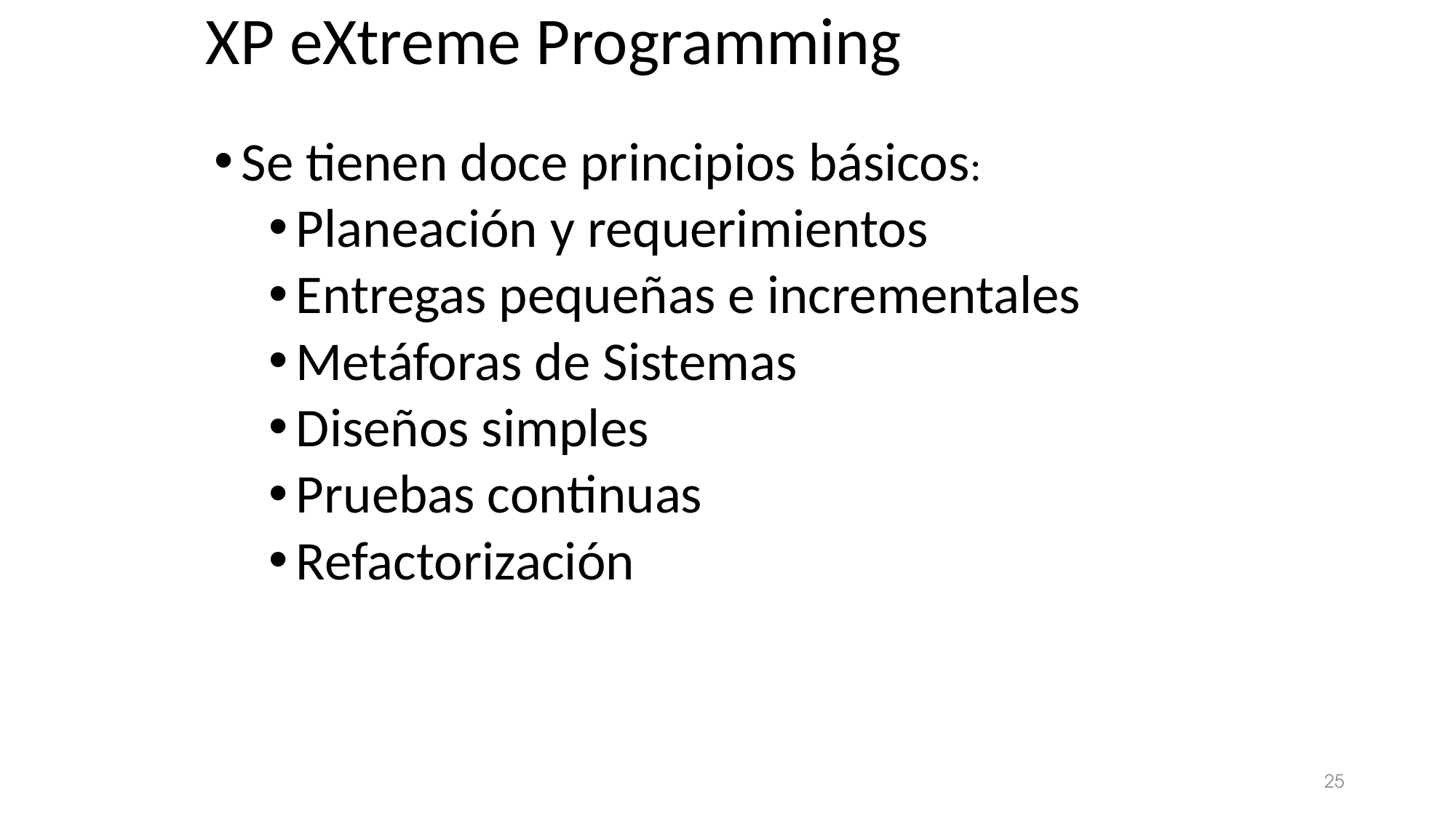

# XP eXtreme Programming
Se tienen doce principios básicos:
Planeación y requerimientos
Entregas pequeñas e incrementales
Metáforas de Sistemas
Diseños simples
Pruebas continuas
Refactorización
25